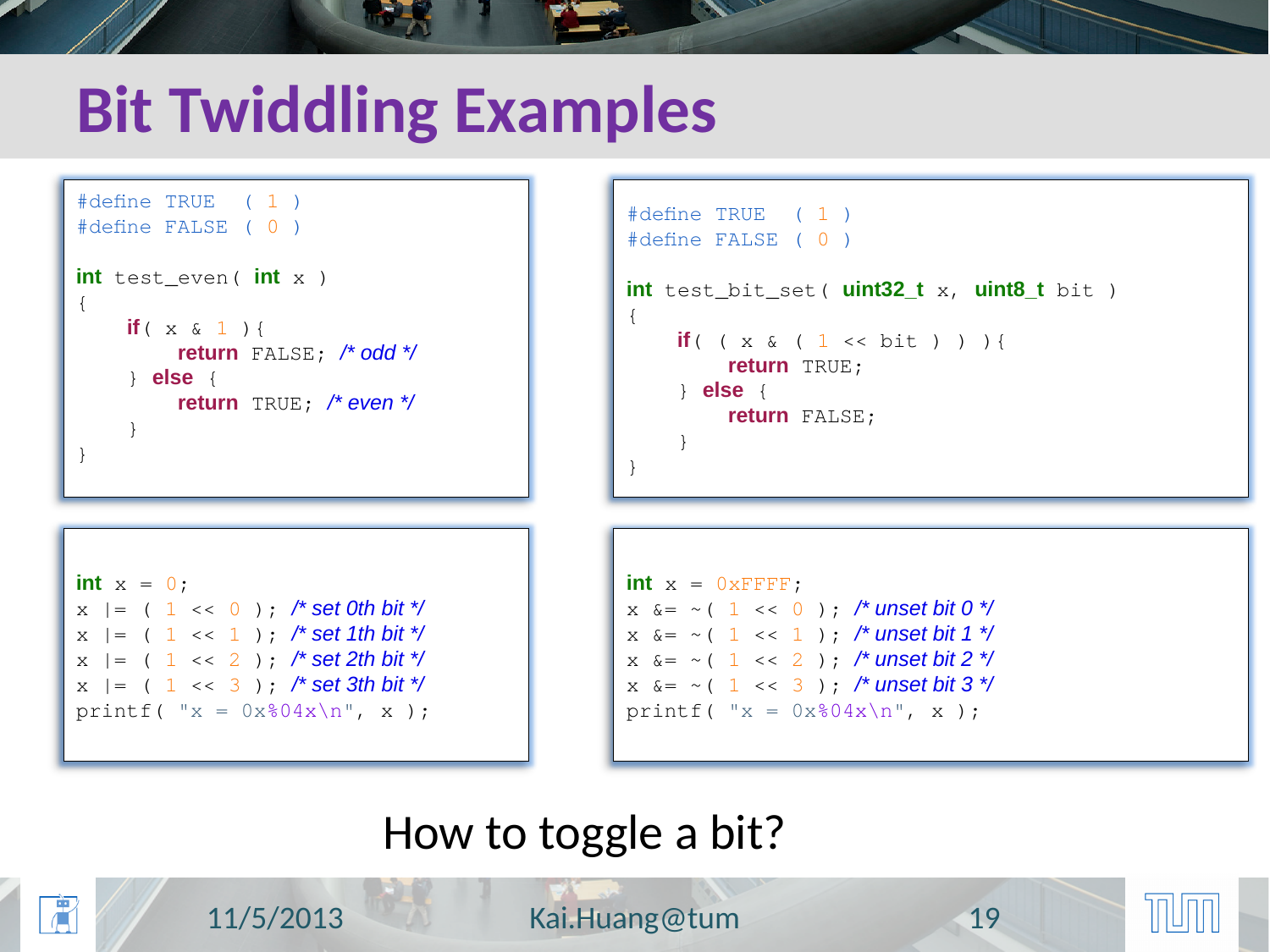

# Bit Twiddling Examples
#define TRUE  ( 1 )
#define FALSE ( 0 )

int test_even( int x )
{
    if( x & 1 ){
        return FALSE; /* odd */
    } else {
        return TRUE; /* even */
    }
}

#define TRUE  ( 1 )
#define FALSE ( 0 )

int test_bit_set( uint32_t x, uint8_t bit )
{
    if( ( x & ( 1 << bit ) ) ){
        return TRUE;
    } else {
        return FALSE;
    }
}
int x = 0;
x |= ( 1 << 0 ); /* set 0th bit */
x |= ( 1 << 1 ); /* set 1th bit */
x |= ( 1 << 2 ); /* set 2th bit */
x |= ( 1 << 3 ); /* set 3th bit */
printf( "x = 0x%04x\n", x );
int x = 0xFFFF;
x &= ~( 1 << 0 ); /* unset bit 0 */
x &= ~( 1 << 1 ); /* unset bit 1 */
x &= ~( 1 << 2 ); /* unset bit 2 */
x &= ~( 1 << 3 ); /* unset bit 3 */
printf( "x = 0x%04x\n", x );
How to toggle a bit?
11/5/2013
Kai.Huang@tum
19